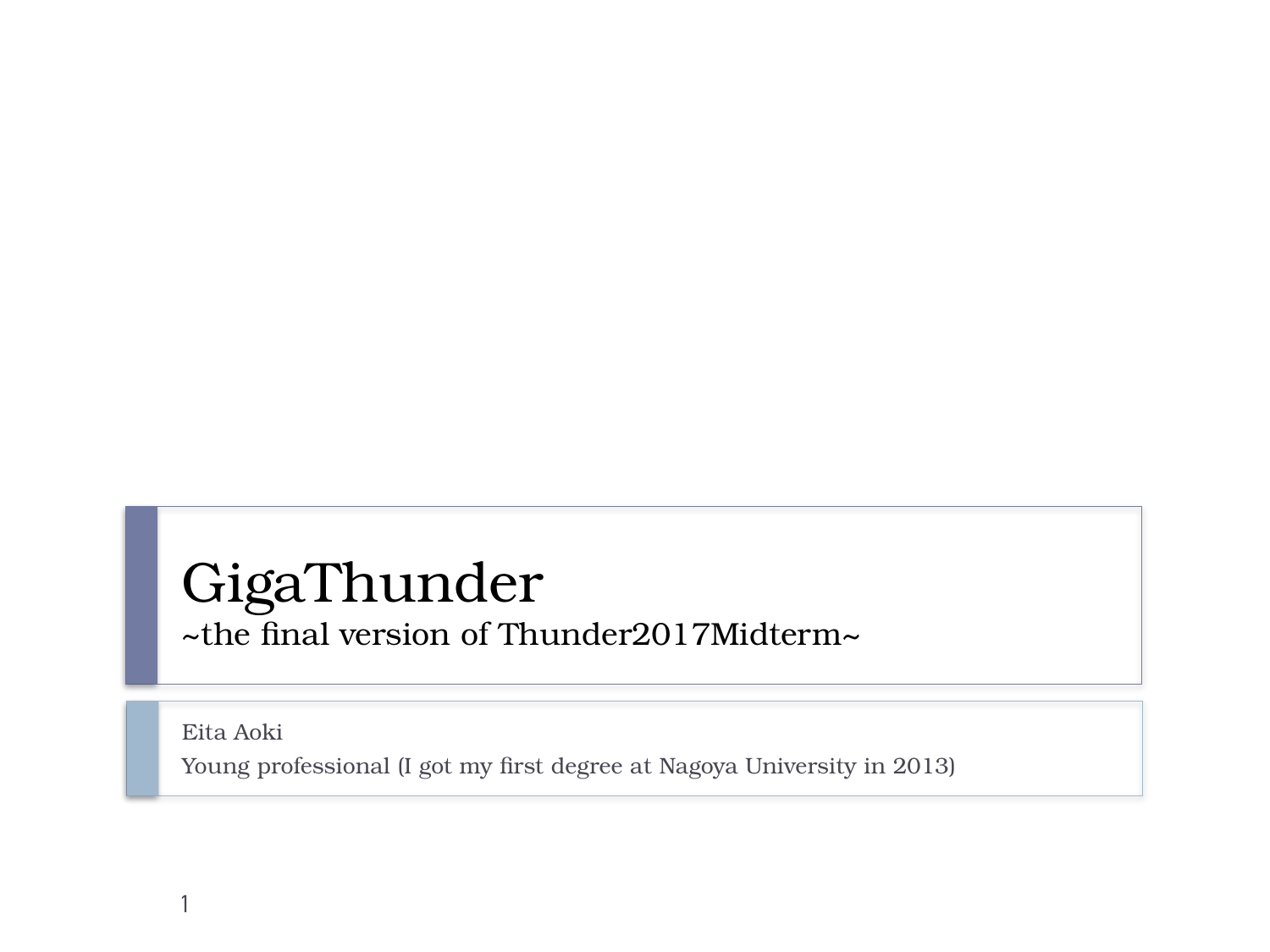

# GigaThunder ~the final version of Thunder2017Midterm~
Eita Aoki
Young professional (I got my first degree at Nagoya University in 2013)

1